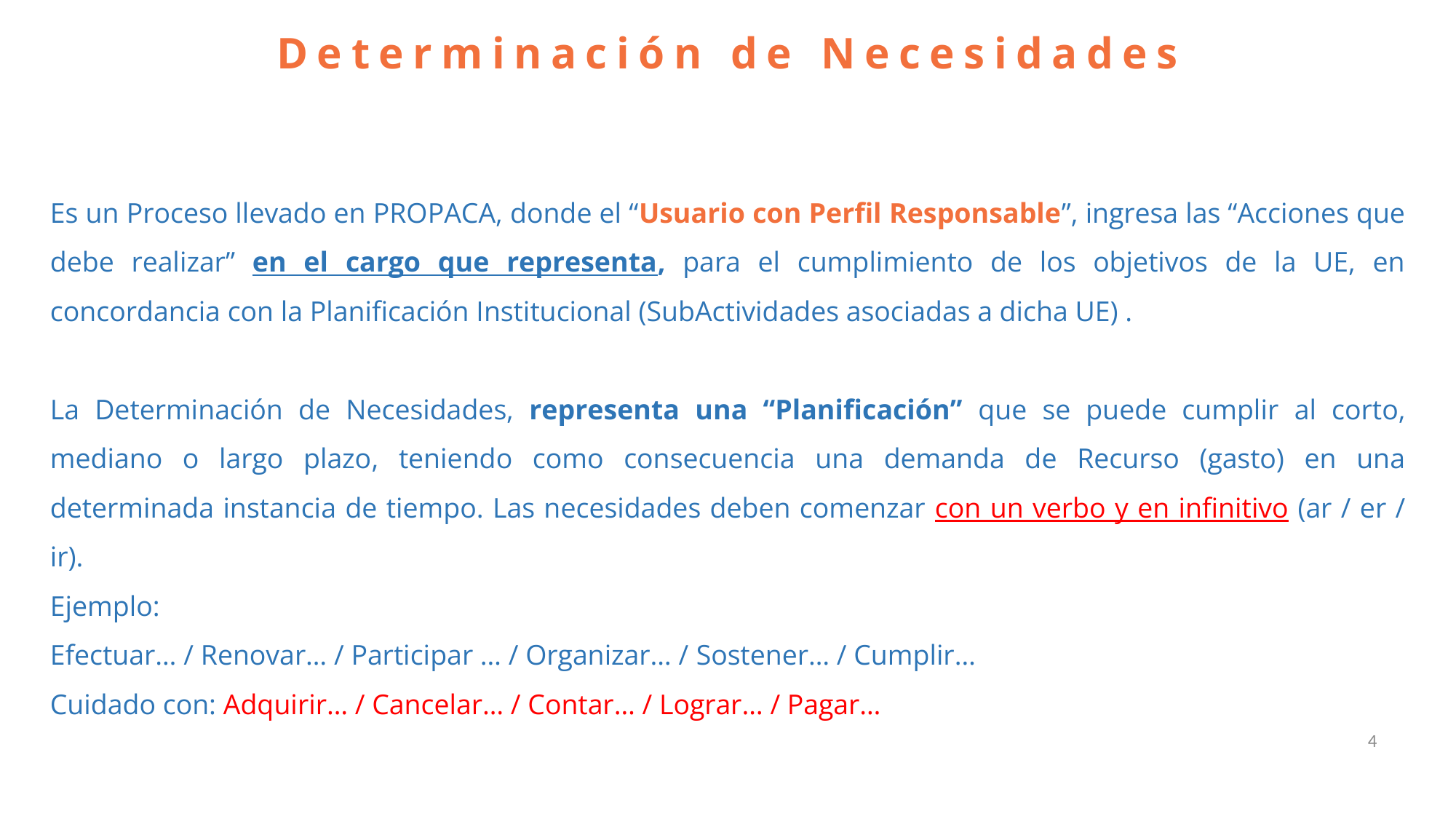

Determinación de Necesidades
Es un Proceso llevado en PROPACA, donde el “Usuario con Perfil Responsable”, ingresa las “Acciones que debe realizar” en el cargo que representa, para el cumplimiento de los objetivos de la UE, en concordancia con la Planificación Institucional (SubActividades asociadas a dicha UE) .

La Determinación de Necesidades, representa una “Planificación” que se puede cumplir al corto, mediano o largo plazo, teniendo como consecuencia una demanda de Recurso (gasto) en una determinada instancia de tiempo. Las necesidades deben comenzar con un verbo y en infinitivo (ar / er / ir).
Ejemplo:
Efectuar… / Renovar… / Participar … / Organizar… / Sostener… / Cumplir…
Cuidado con: Adquirir… / Cancelar… / Contar… / Lograr… / Pagar…

4